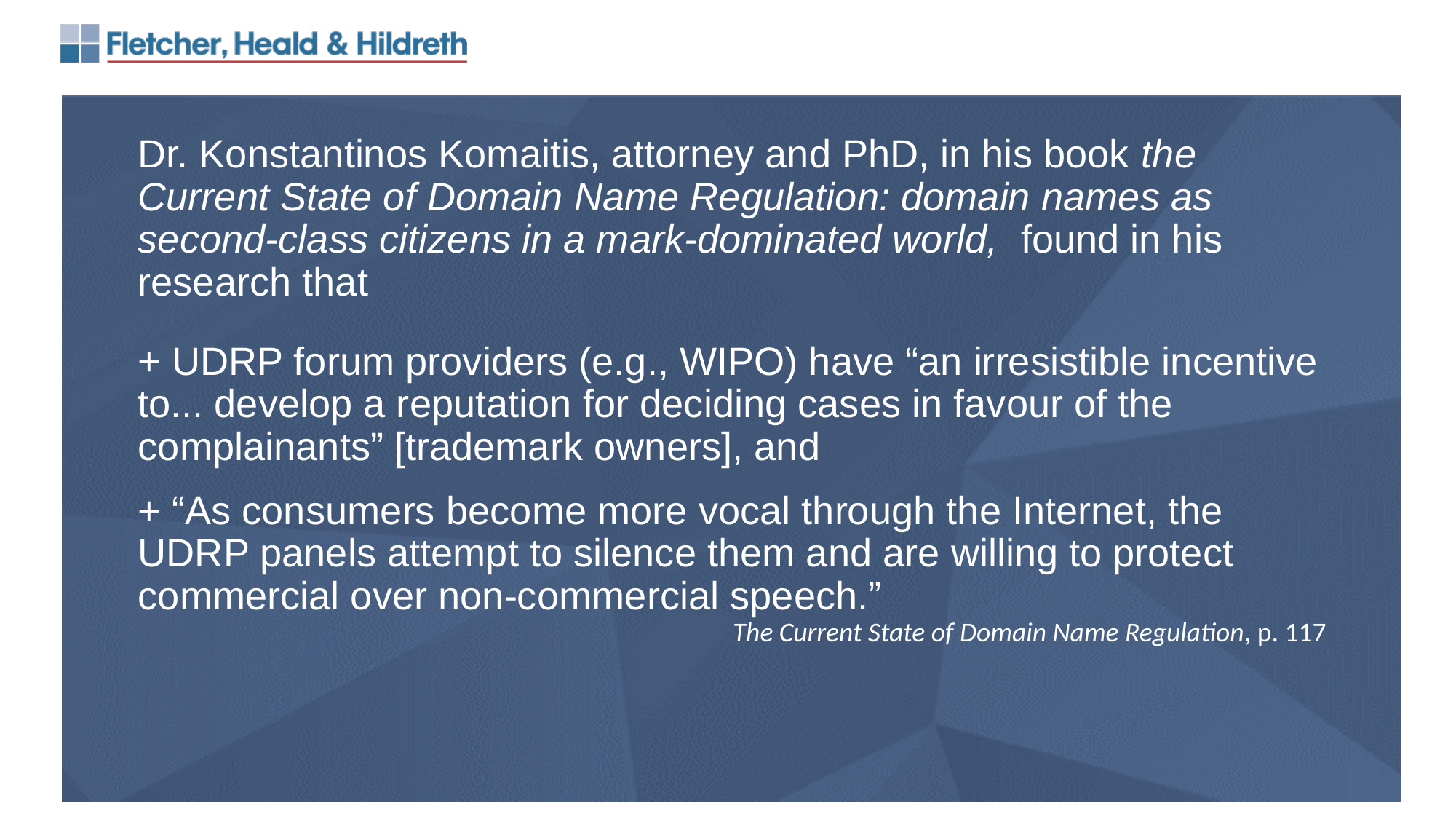

Dr. Konstantinos Komaitis, attorney and PhD, in his book the Current State of Domain Name Regulation: domain names as second-class citizens in a mark-dominated world,  found in his research that
+ UDRP forum providers (e.g., WIPO) have “an irresistible incentive to... develop a reputation for deciding cases in favour of the complainants” [trademark owners], and
+ “As consumers become more vocal through the Internet, the UDRP panels attempt to silence them and are willing to protect commercial over non-commercial speech.”
The Current State of Domain Name Regulation, p. 117

.